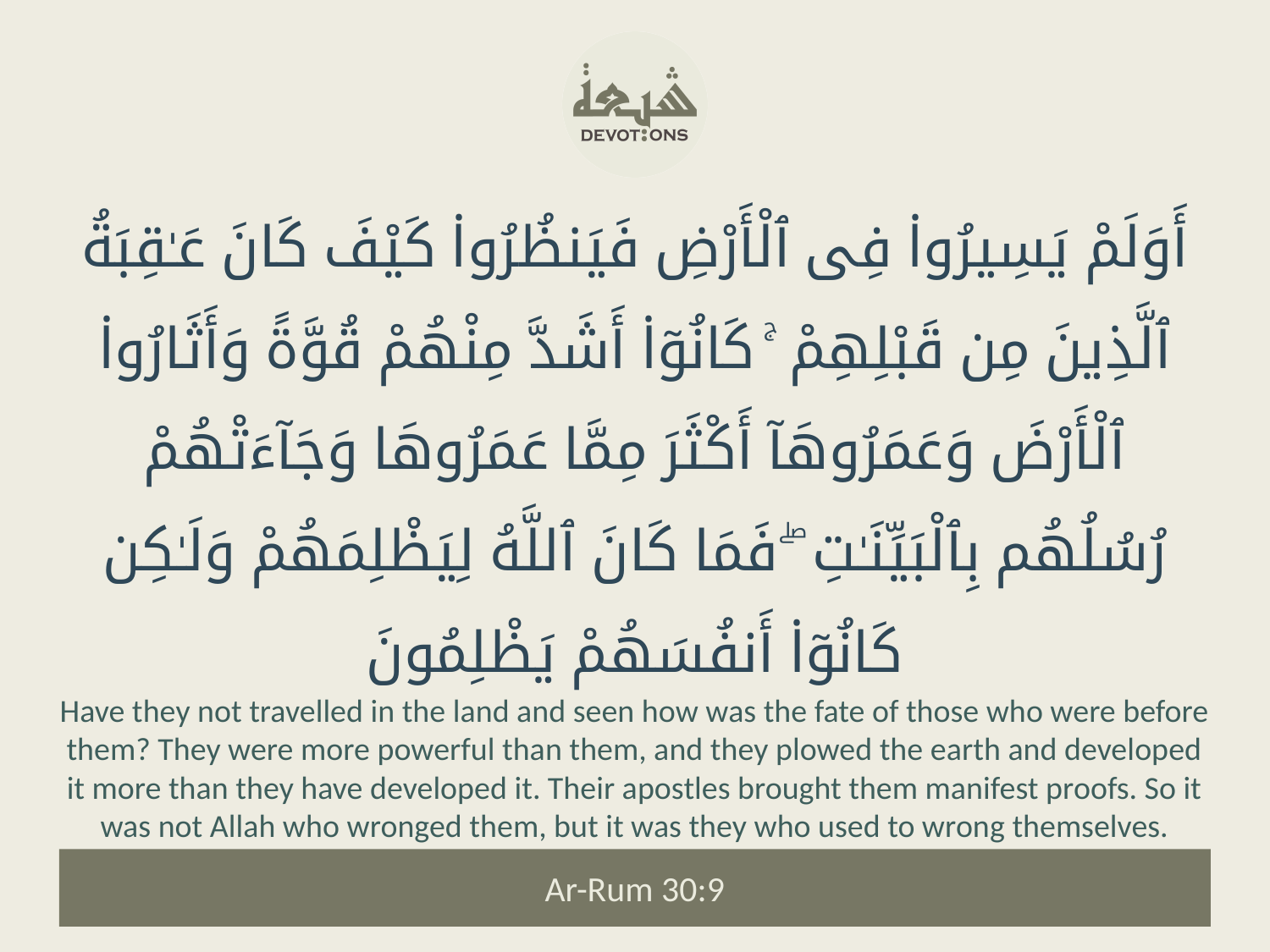

أَوَلَمْ يَسِيرُوا۟ فِى ٱلْأَرْضِ فَيَنظُرُوا۟ كَيْفَ كَانَ عَـٰقِبَةُ ٱلَّذِينَ مِن قَبْلِهِمْ ۚ كَانُوٓا۟ أَشَدَّ مِنْهُمْ قُوَّةً وَأَثَارُوا۟ ٱلْأَرْضَ وَعَمَرُوهَآ أَكْثَرَ مِمَّا عَمَرُوهَا وَجَآءَتْهُمْ رُسُلُهُم بِٱلْبَيِّنَـٰتِ ۖ فَمَا كَانَ ٱللَّهُ لِيَظْلِمَهُمْ وَلَـٰكِن كَانُوٓا۟ أَنفُسَهُمْ يَظْلِمُونَ
Have they not travelled in the land and seen how was the fate of those who were before them? They were more powerful than them, and they plowed the earth and developed it more than they have developed it. Their apostles brought them manifest proofs. So it was not Allah who wronged them, but it was they who used to wrong themselves.
Ar-Rum 30:9